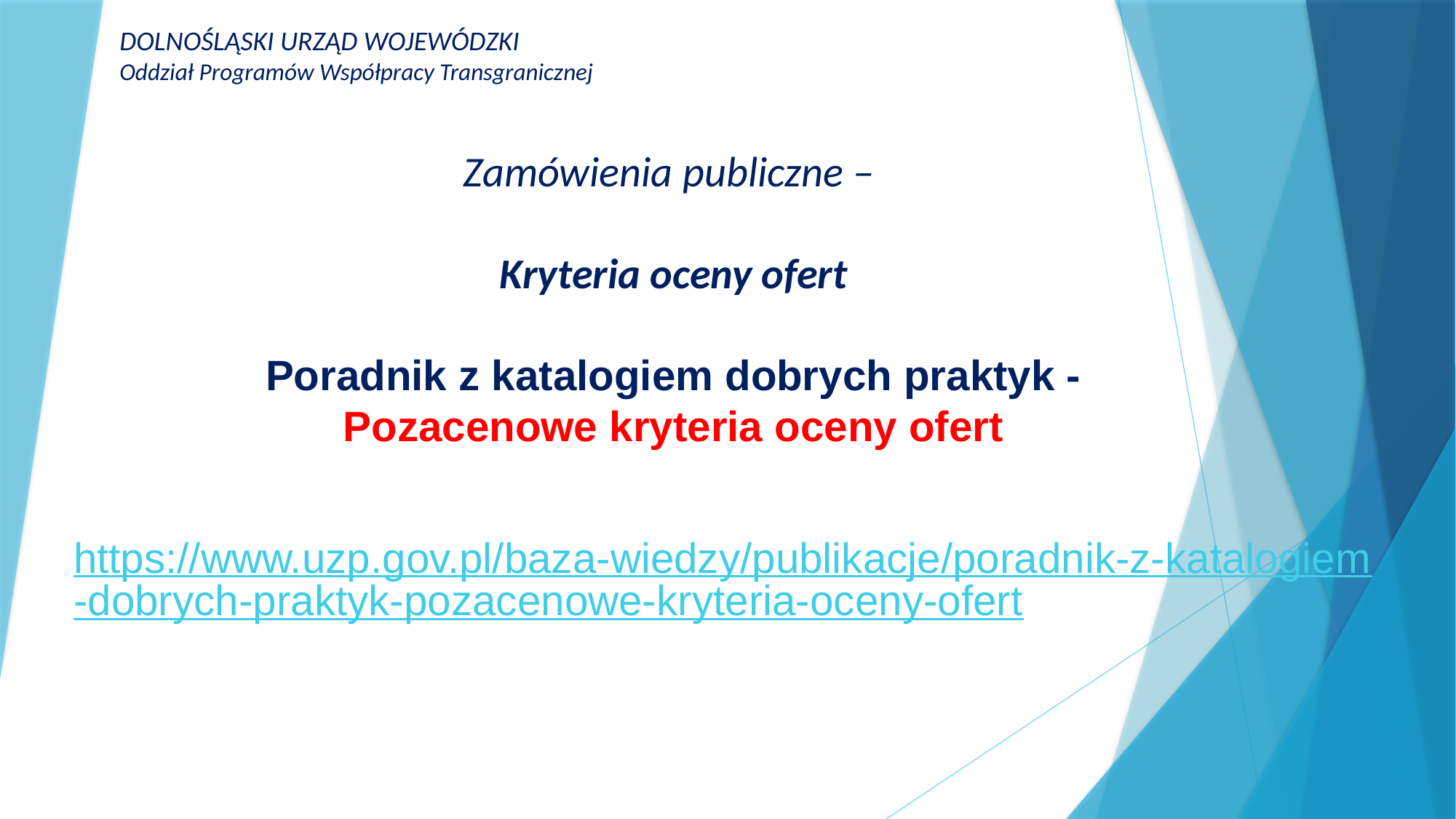

DOLNOŚLĄSKI URZĄD WOJEWÓDZKI
Oddział Programów Współpracy Transgranicznej
Zamówienia publiczne –

Kryteria oceny ofert

Poradnik z katalogiem dobrych praktyk - Pozacenowe kryteria oceny ofert
https://www.uzp.gov.pl/baza-wiedzy/publikacje/poradnik-z-katalogiem-dobrych-praktyk-pozacenowe-kryteria-oceny-ofert